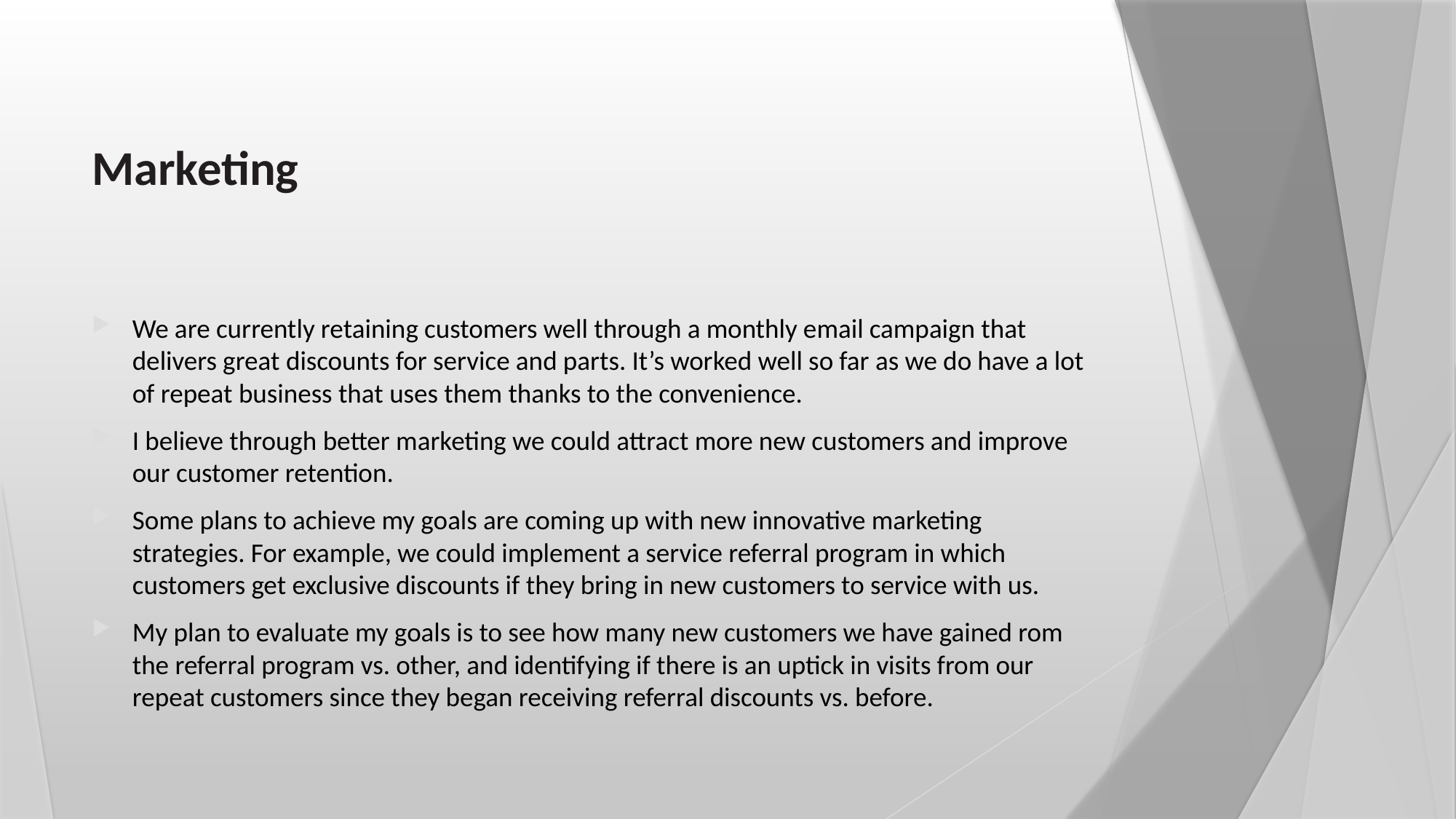

# Marketing

We are currently retaining customers well through a monthly email campaign that delivers great discounts for service and parts. It’s worked well so far as we do have a lot of repeat business that uses them thanks to the convenience.
I believe through better marketing we could attract more new customers and improve our customer retention.
Some plans to achieve my goals are coming up with new innovative marketing strategies. For example, we could implement a service referral program in which customers get exclusive discounts if they bring in new customers to service with us.
My plan to evaluate my goals is to see how many new customers we have gained rom the referral program vs. other, and identifying if there is an uptick in visits from our repeat customers since they began receiving referral discounts vs. before.